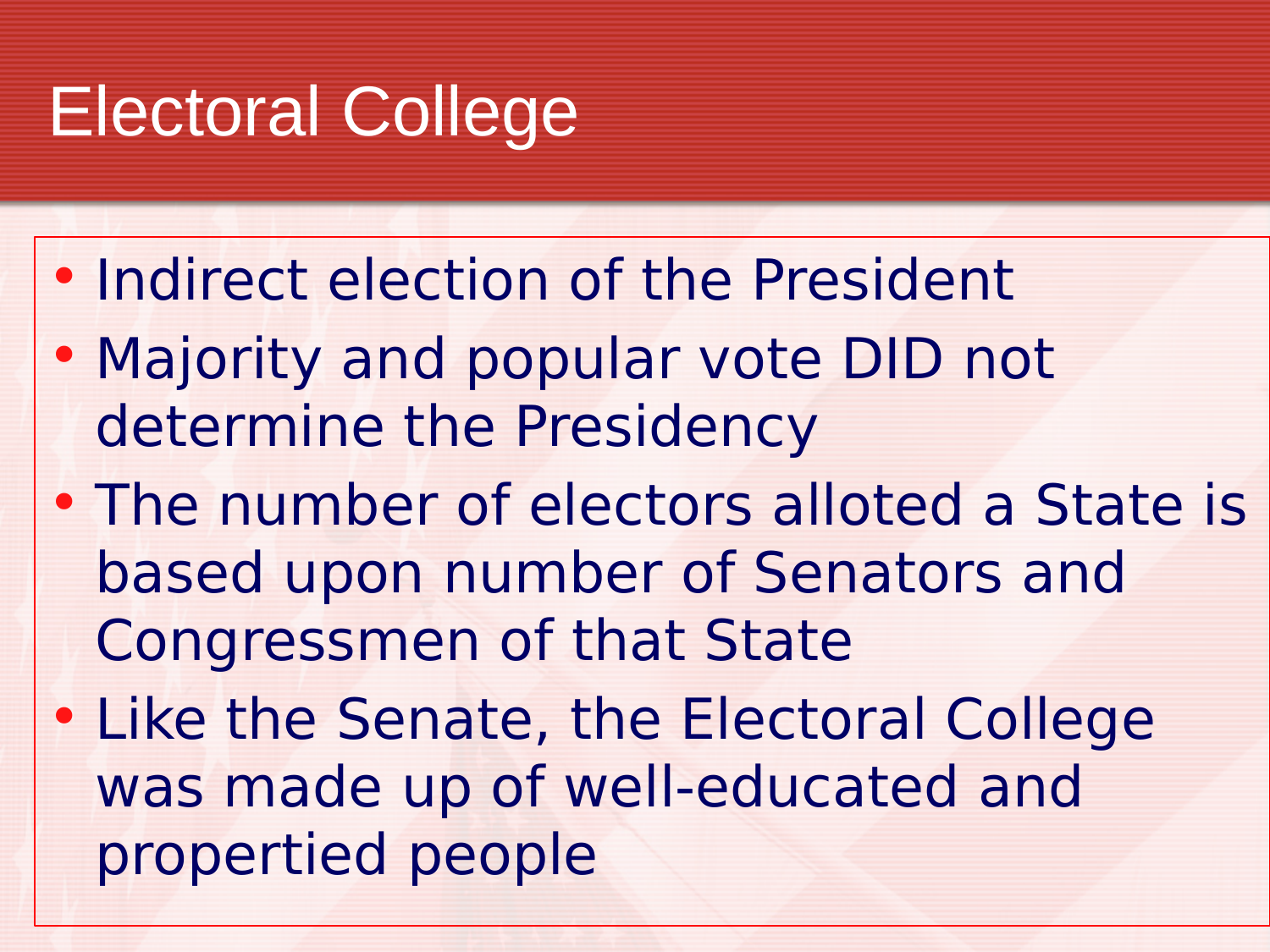

# Electoral College
Indirect election of the President
Majority and popular vote DID not determine the Presidency
The number of electors alloted a State is based upon number of Senators and Congressmen of that State
Like the Senate, the Electoral College was made up of well-educated and propertied people

https://www.youtube.com/watch?v=OUS9mM8Xbbw